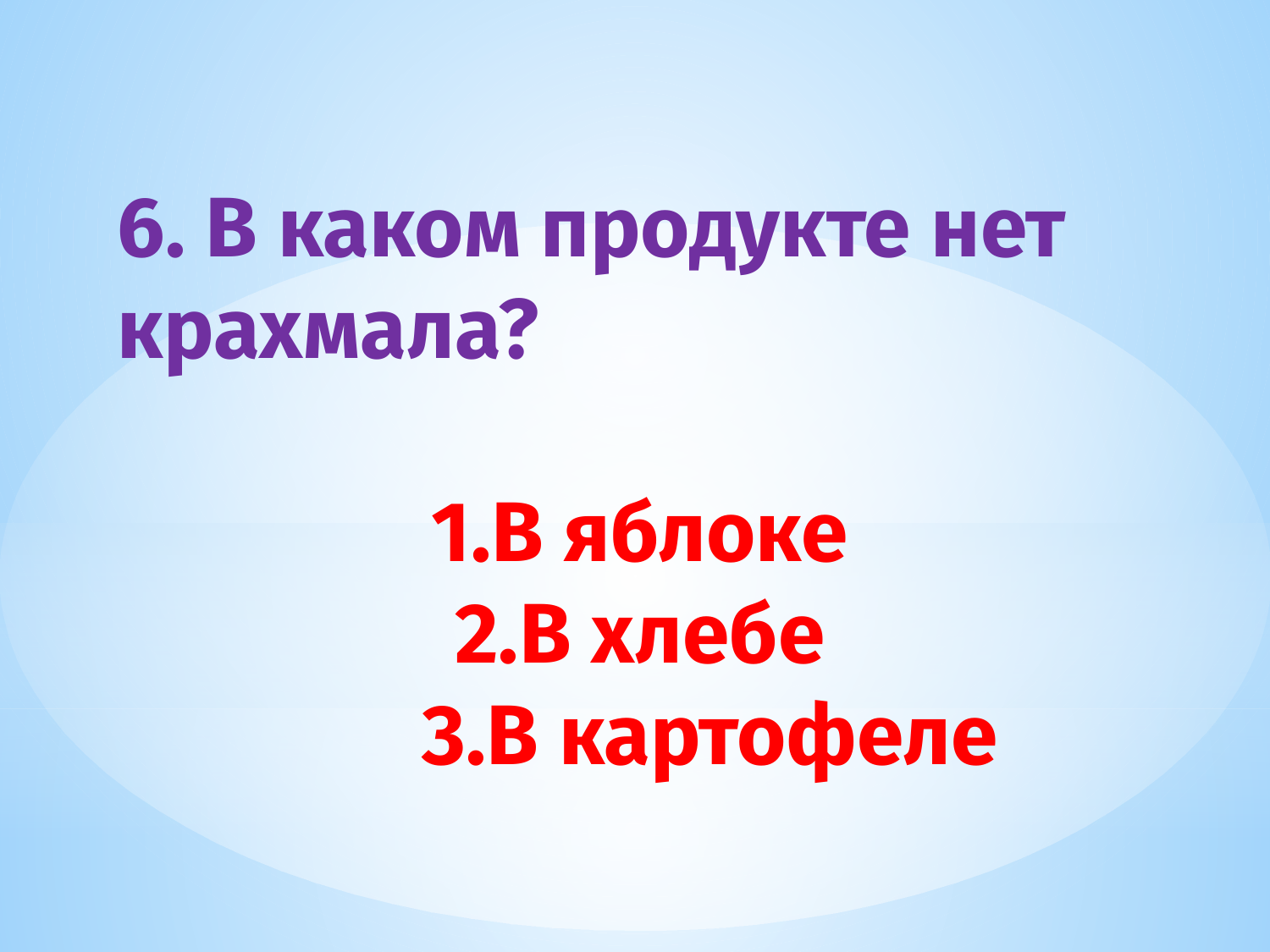

6. В каком продукте нет крахмала?

1.В яблоке
2.В хлебе
       3.В картофеле